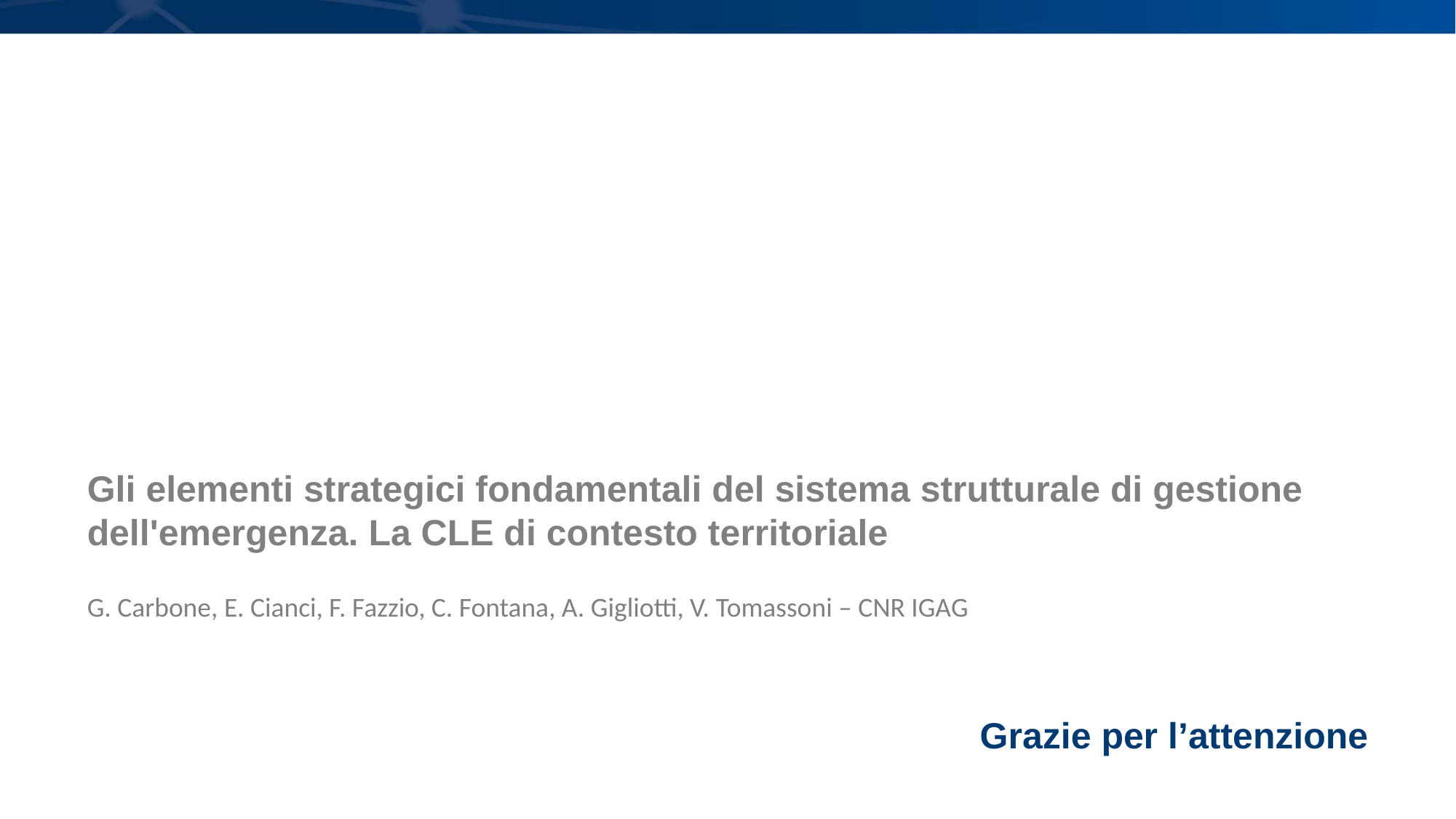

Gli elementi strategici fondamentali del sistema strutturale di gestione dell'emergenza. La CLE di contesto territoriale
G. Carbone, E. Cianci, F. Fazzio, C. Fontana, A. Gigliotti, V. Tomassoni – CNR IGAG
Grazie per l’attenzione